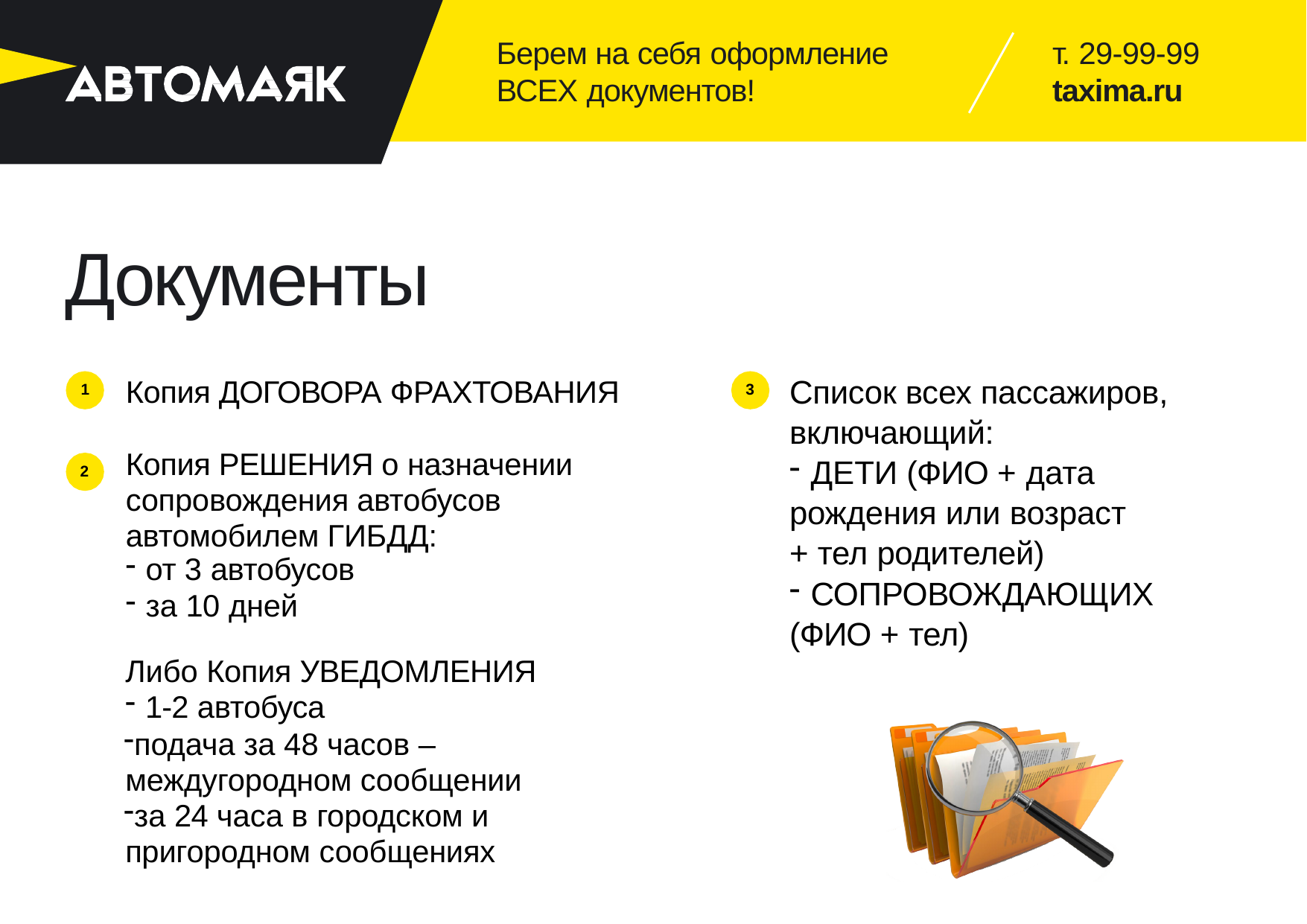

Берем на себя оформление  ВСЕХ документов!
т. 29-99-99
taxima.ru

Документы
Список всех пассажиров,  включающий:
ДЕТИ (ФИО + дата
рождения или возраст
+ тел родителей)
СОПРОВОЖДАЮЩИХ
(ФИО + тел)
Копия ДОГОВОРА ФРАХТОВАНИЯ

1
3
Копия РЕШЕНИЯ о назначении  сопровождения автобусов  автомобилем ГИБДД:
от 3 автобусов
за 10 дней
Либо Копия УВЕДОМЛЕНИЯ
1-2 автобуса
подача за 48 часов –  междугородном сообщении
за 24 часа в городском и  пригородном сообщениях

2